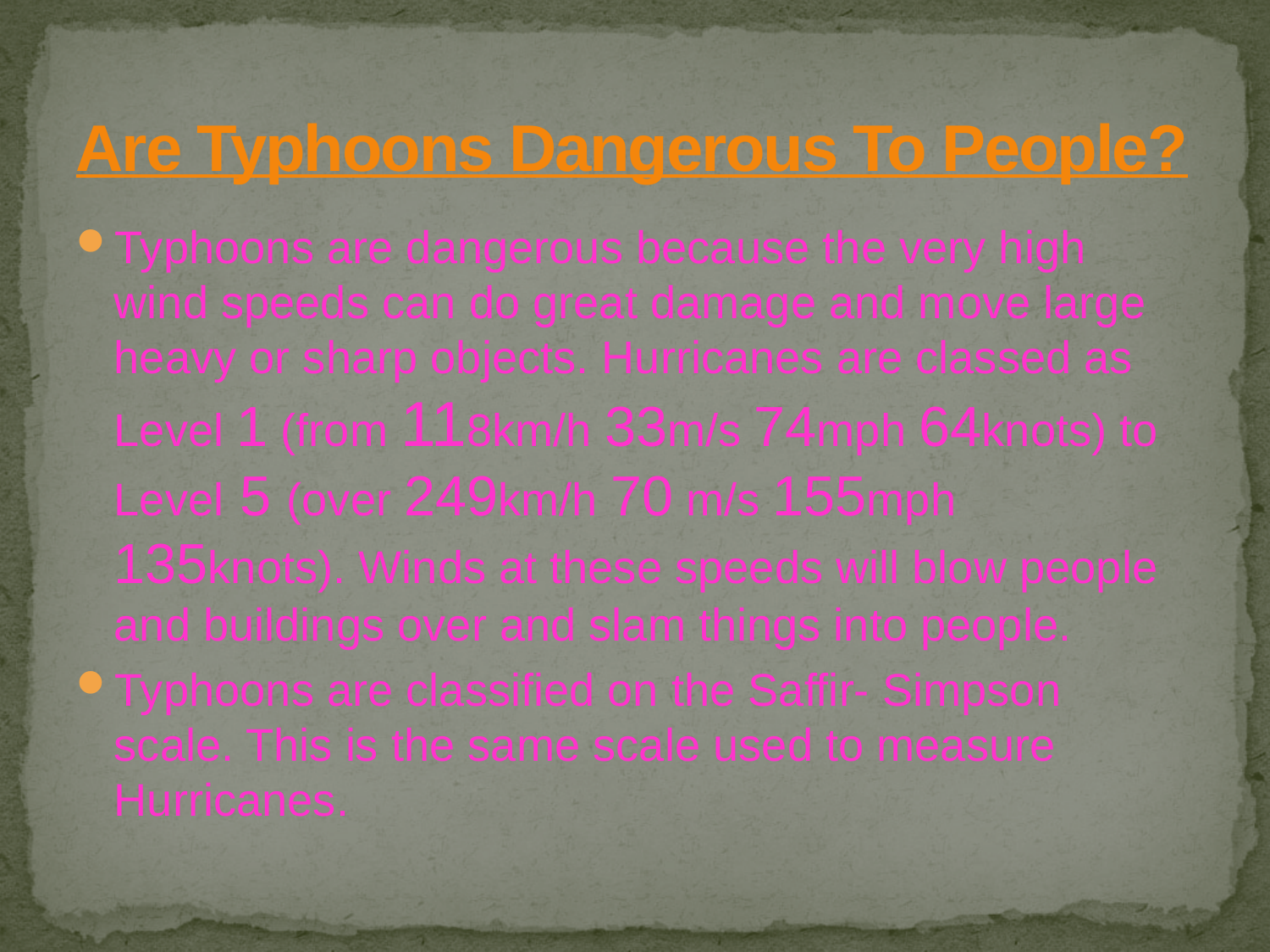

# Are Typhoons Dangerous To People?
Typhoons are dangerous because the very high wind speeds can do great damage and move large heavy or sharp objects. Hurricanes are classed as Level 1 (from 118km/h 33m/s 74mph 64knots) to Level 5 (over 249km/h 70 m/s 155mph 135knots). Winds at these speeds will blow people and buildings over and slam things into people.
Typhoons are classified on the Saffir- Simpson scale. This is the same scale used to measure Hurricanes.